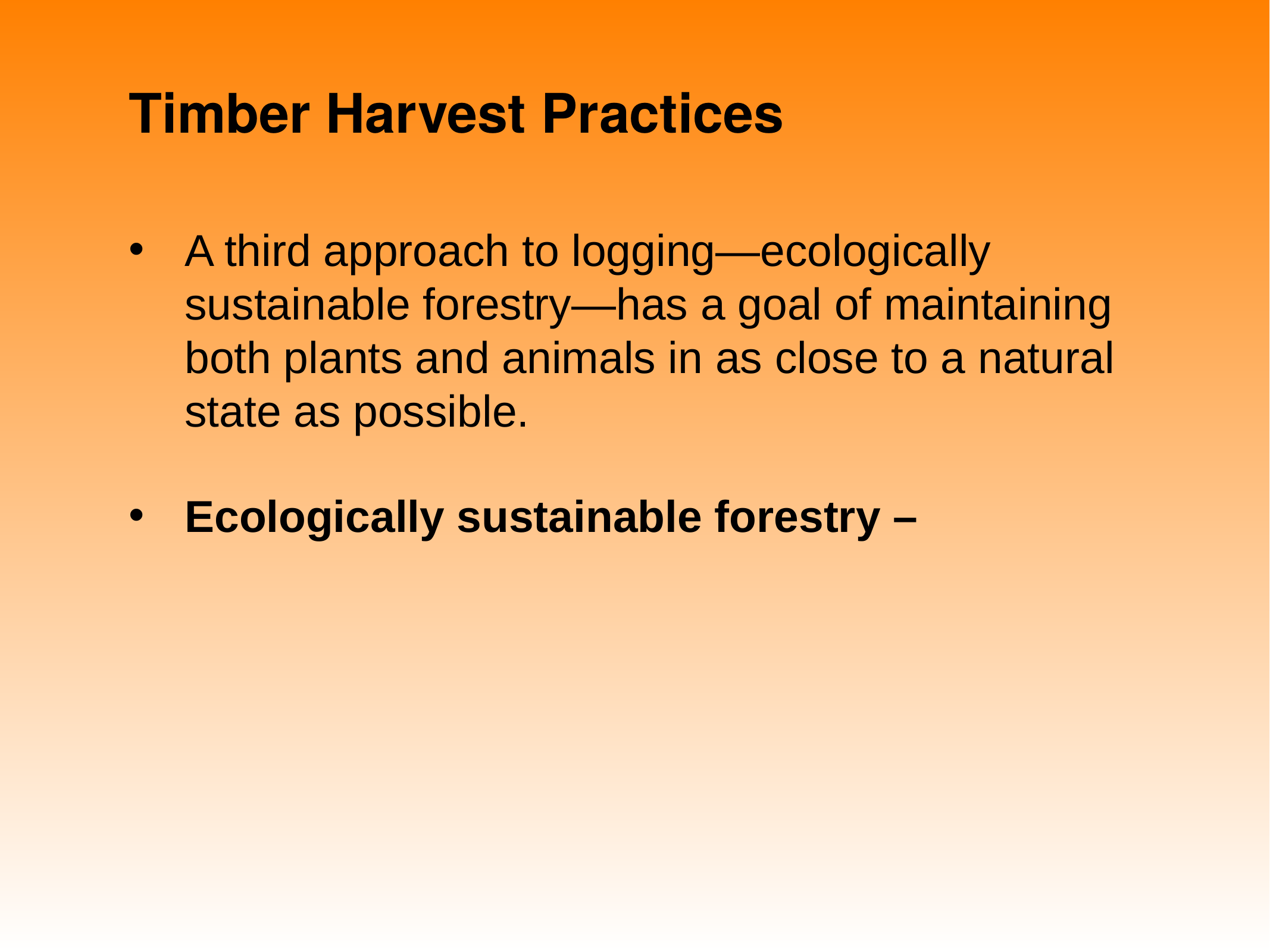

# Timber Harvest Practices
A third approach to logging—ecologically sustainable forestry—has a goal of maintaining both plants and animals in as close to a natural state as possible.
Ecologically sustainable forestry –